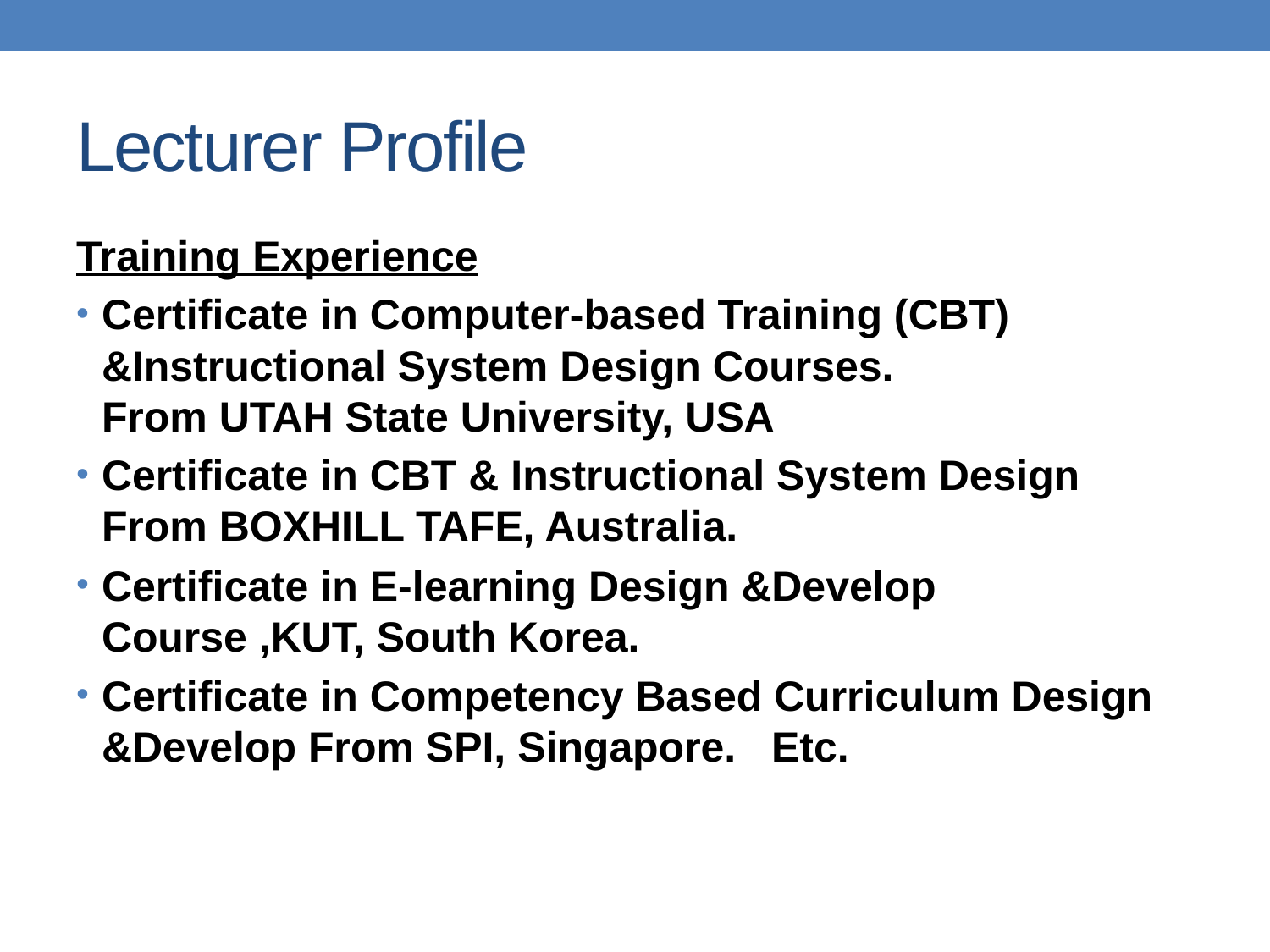

# Lecturer Profile
Training Experience
Certificate in Computer-based Training (CBT) &Instructional System Design Courses.
From UTAH State University, USA
Certificate in CBT & Instructional System Design From BOXHILL TAFE, Australia.
Certificate in E-learning Design &Develop Course ,KUT, South Korea.
Certificate in Competency Based Curriculum Design &Develop From SPI, Singapore.   Etc.